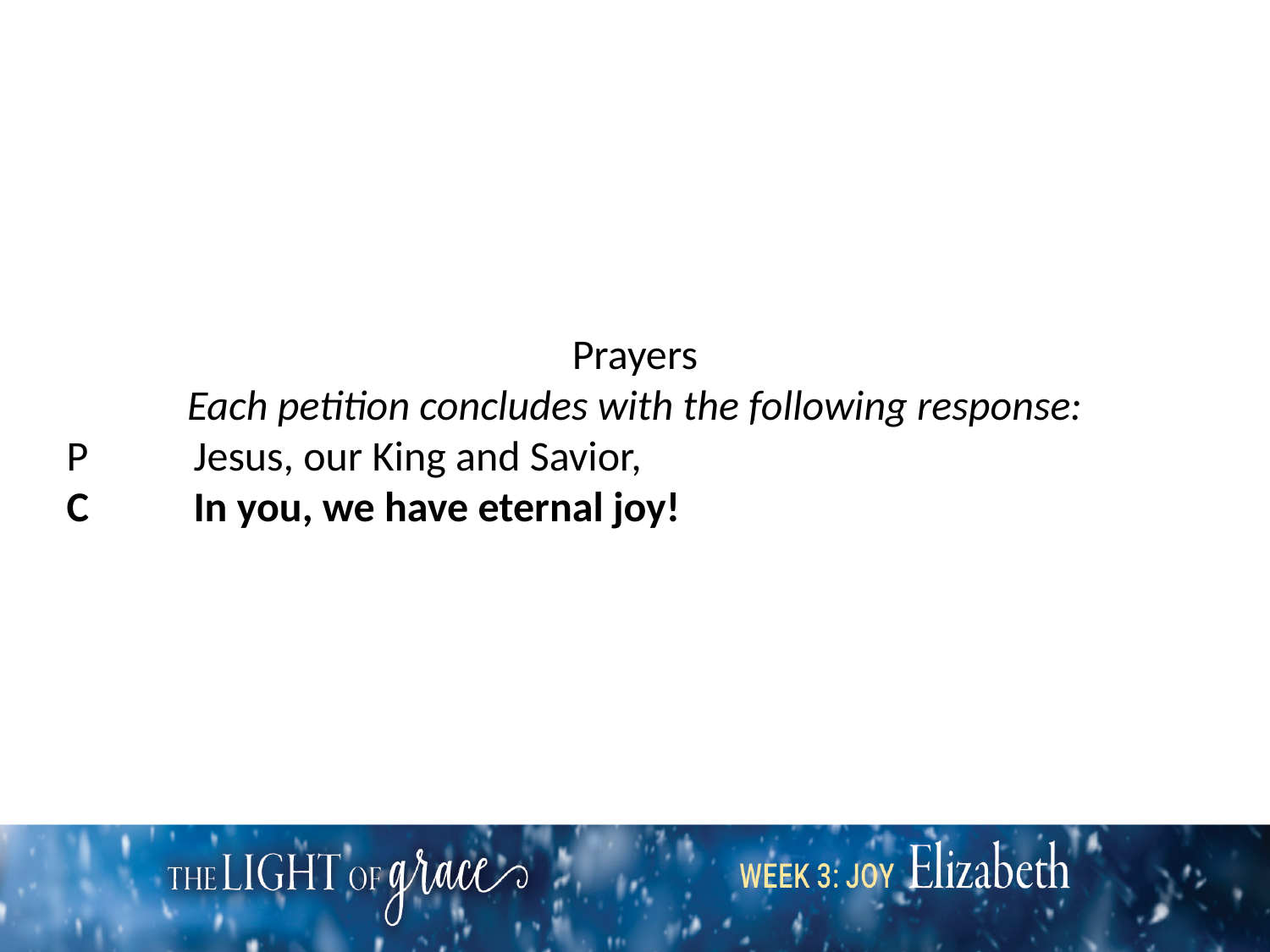

Prayers
Each petition concludes with the following response:
P	Jesus, our King and Savior,
C	In you, we have eternal joy!